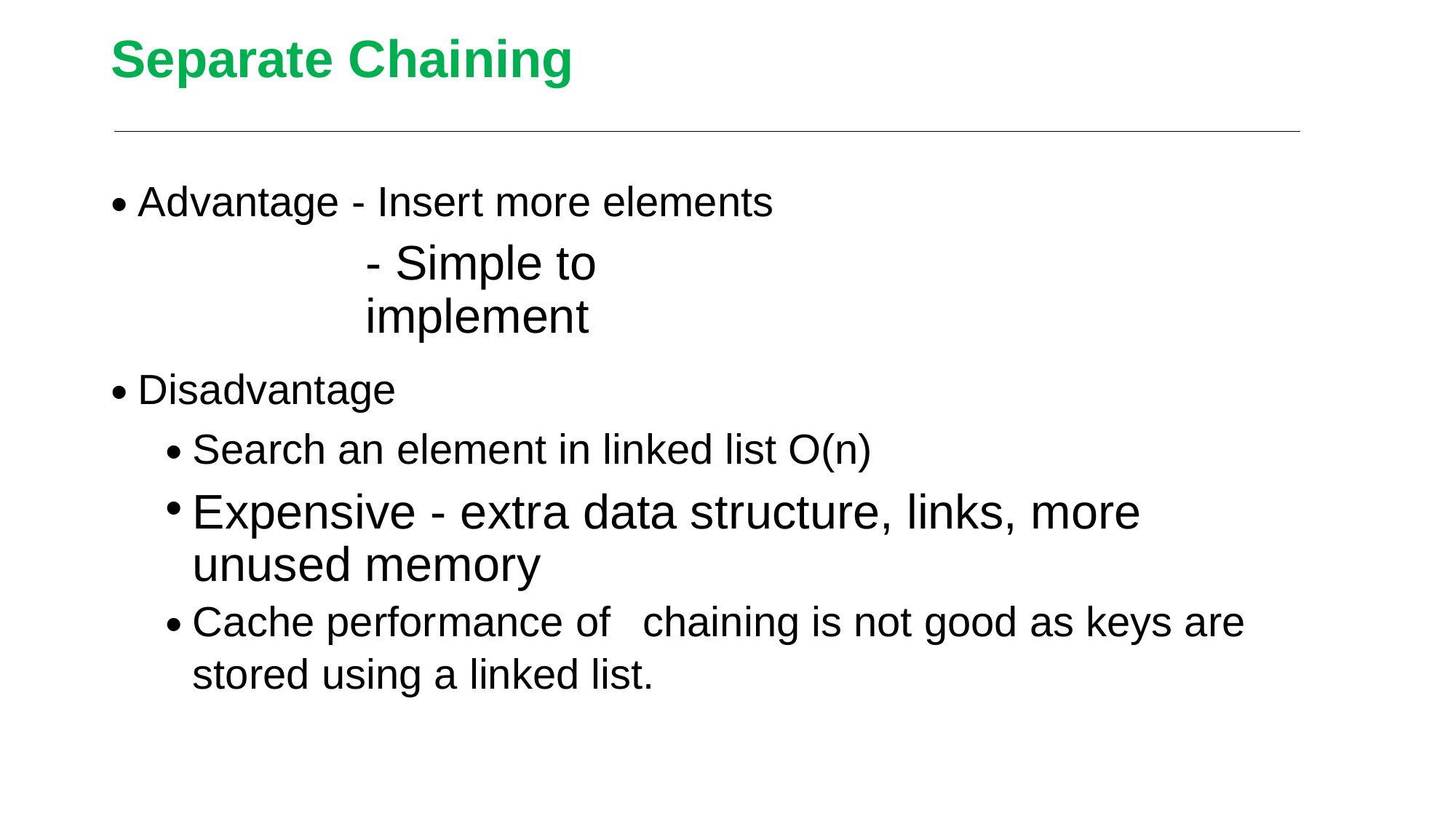

Separate Chaining

•
Advantage - Insert more elements
- Simple to implement
•
Disadvantage
•
•
Search an element in linked list O(n)
Expensive - extra data structure, links, more unused memory
•
Cache performance of
chaining is not good as keys are
stored using a linked list.